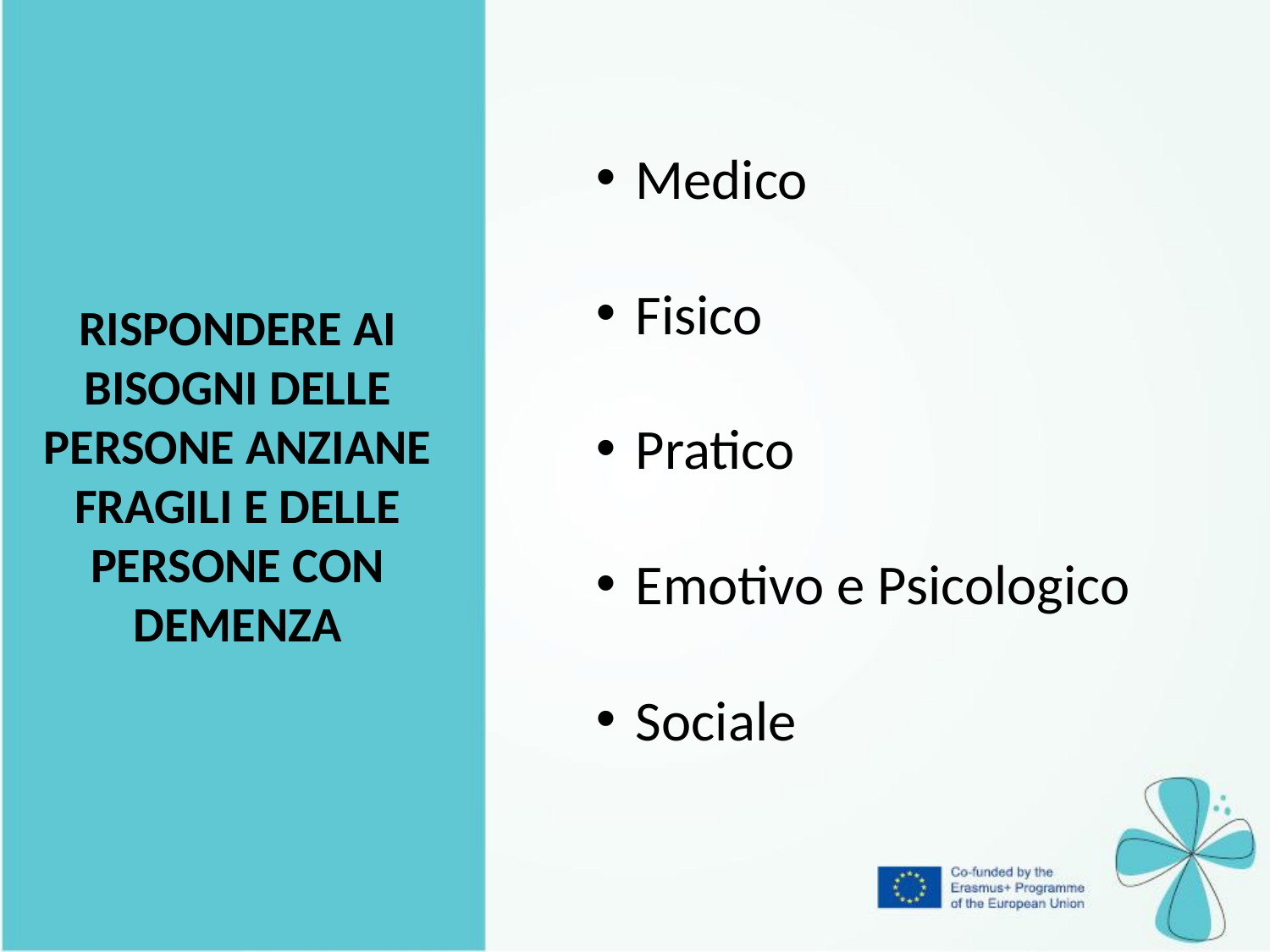

Medico

Fisico

Pratico

Emotivo e Psicologico

Sociale

RISPONDERE AI BISOGNI DELLE PERSONE ANZIANE FRAGILI E DELLE PERSONE CON DEMENZA